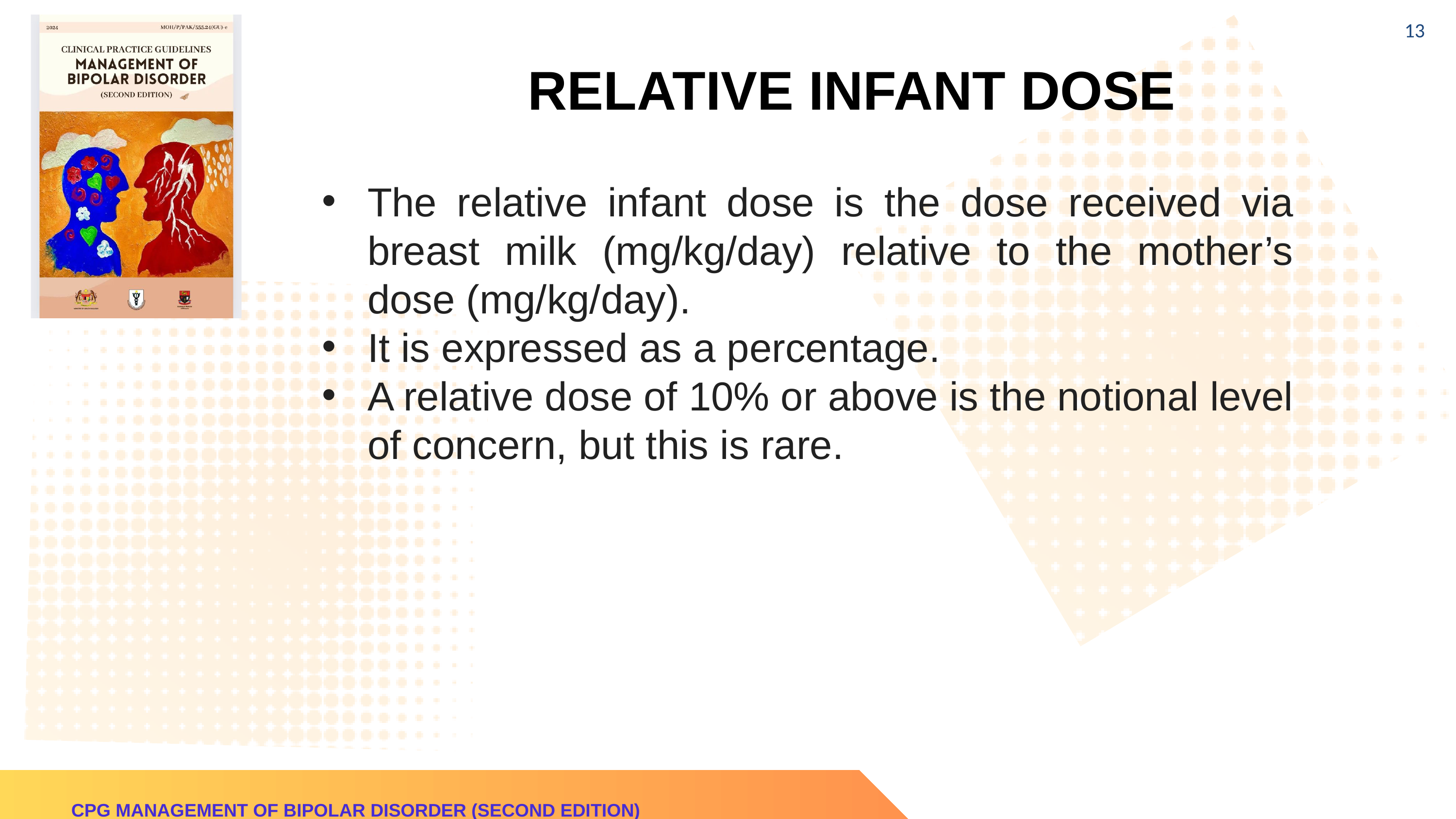

13
RELATIVE INFANT DOSE

The relative infant dose is the dose received via breast milk (mg/kg/day) relative to the mother’s dose (mg/kg/day).
It is expressed as a percentage.
A relative dose of 10% or above is the notional level of concern, but this is rare.

CPG MANAGEMENT OF BIPOLAR DISORDER (SECOND EDITION)